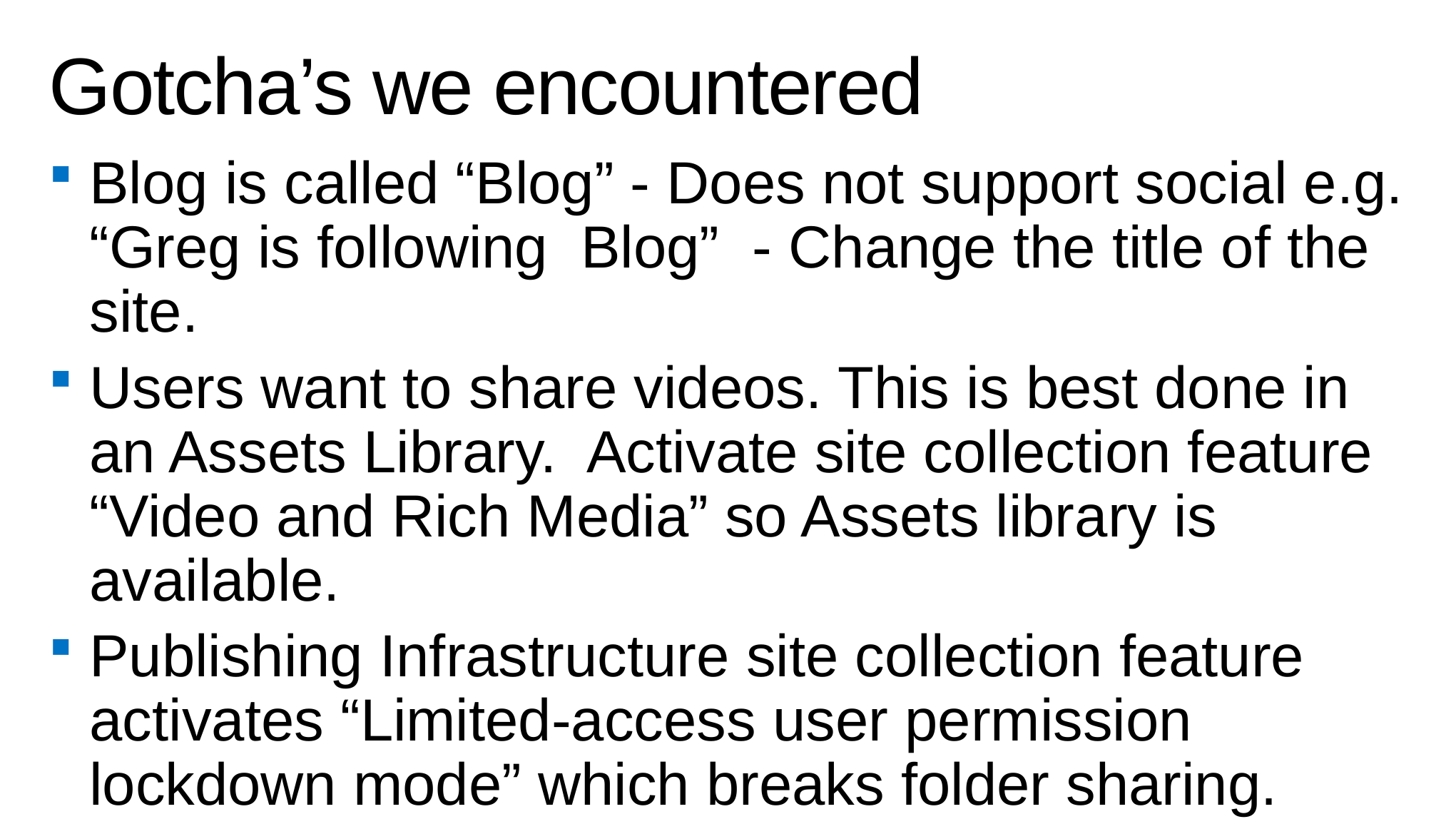

# Gotcha’s we encountered
Blog is called “Blog” - Does not support social e.g. “Greg is following  Blog”  - Change the title of the site.
Users want to share videos. This is best done in an Assets Library.  Activate site collection feature “Video and Rich Media” so Assets library is available.
Publishing Infrastructure site collection feature activates “Limited-access user permission lockdown mode” which breaks folder sharing.